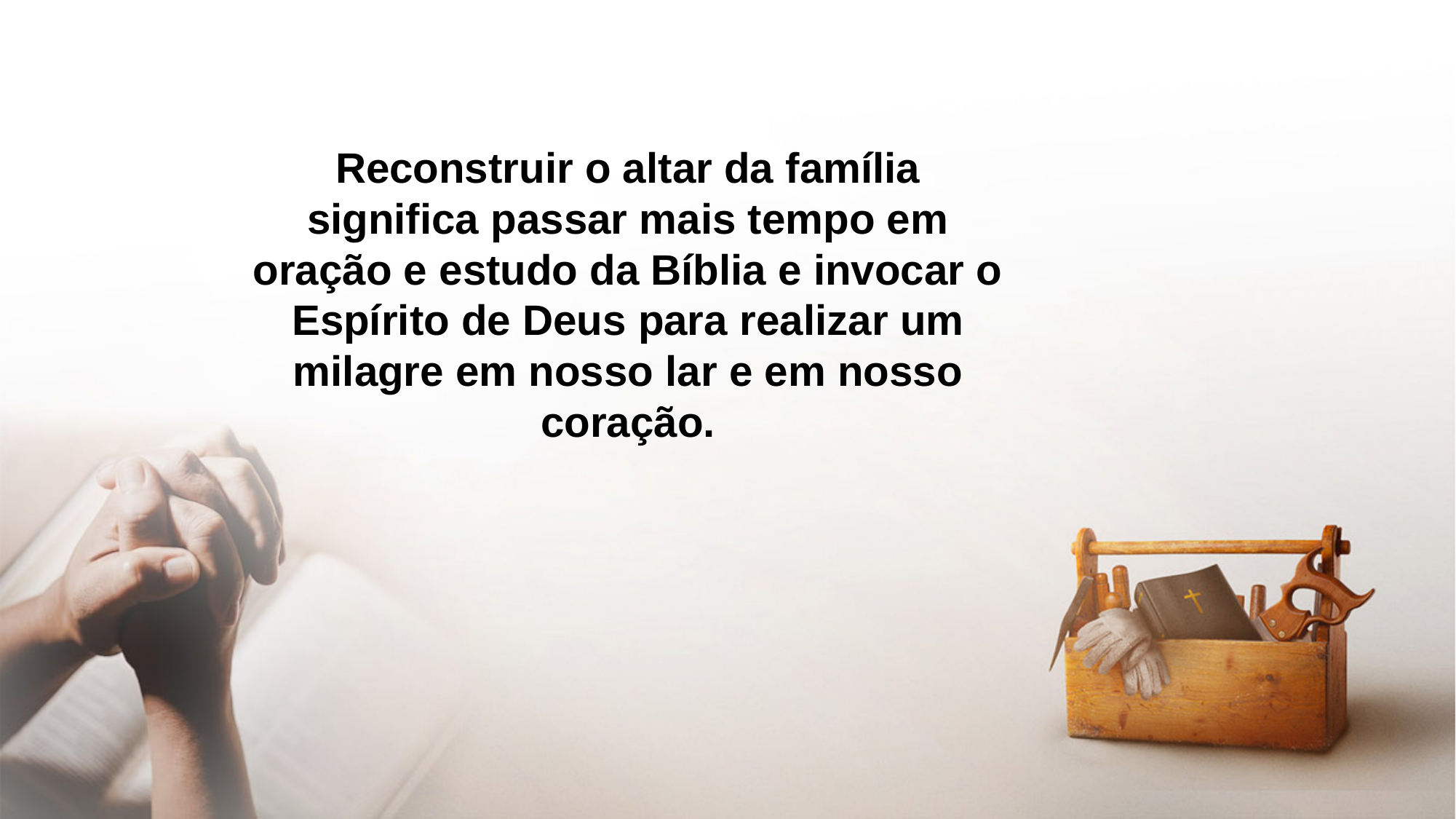

Reconstruir o altar da família significa passar mais tempo em oração e estudo da Bíblia e invocar o Espírito de Deus para realizar um milagre em nosso lar e em nosso coração.